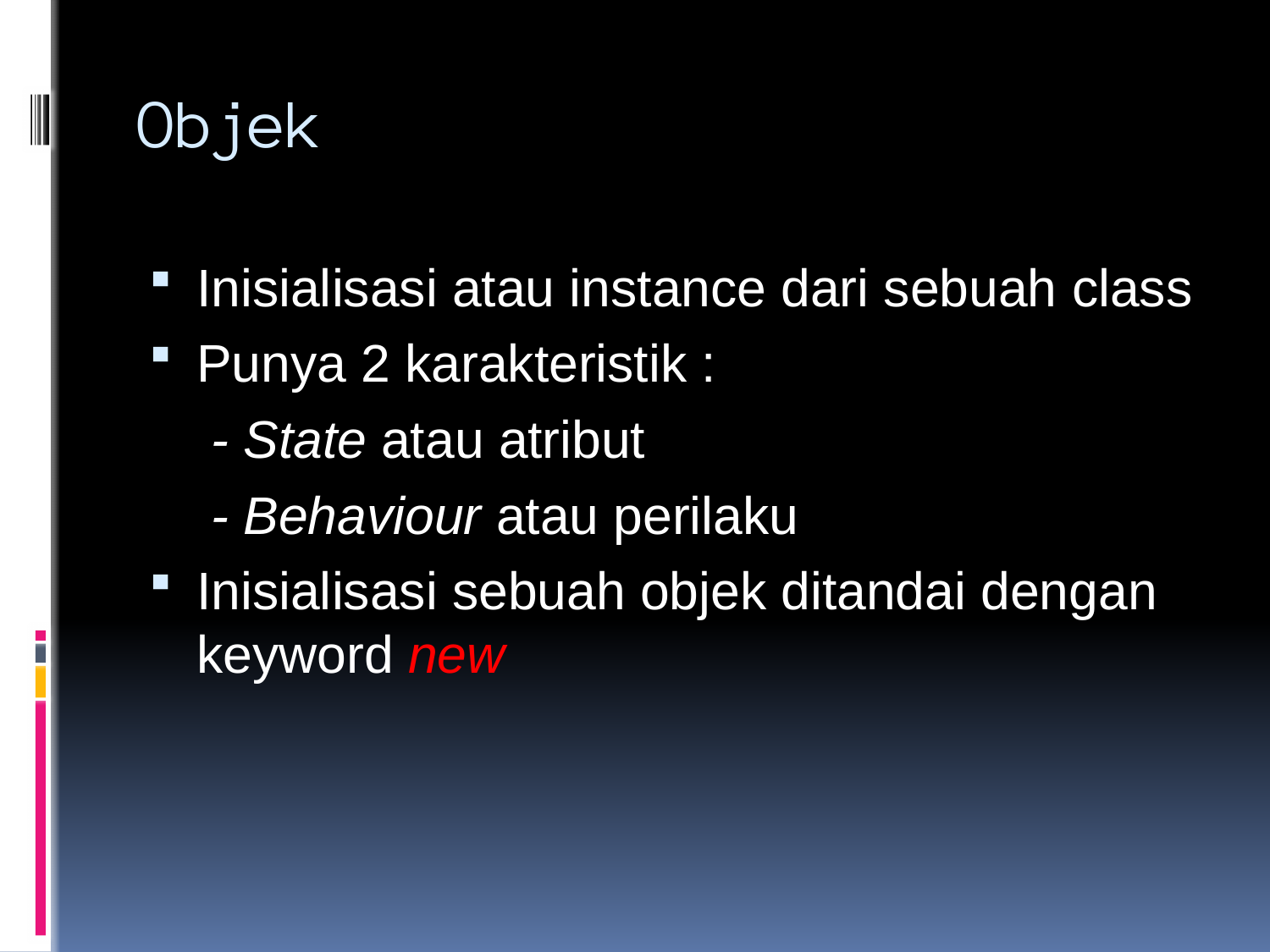

# Objek
Inisialisasi atau instance dari sebuah class
Punya 2 karakteristik :
	 - State atau atribut
	 - Behaviour atau perilaku
Inisialisasi sebuah objek ditandai dengan keyword new